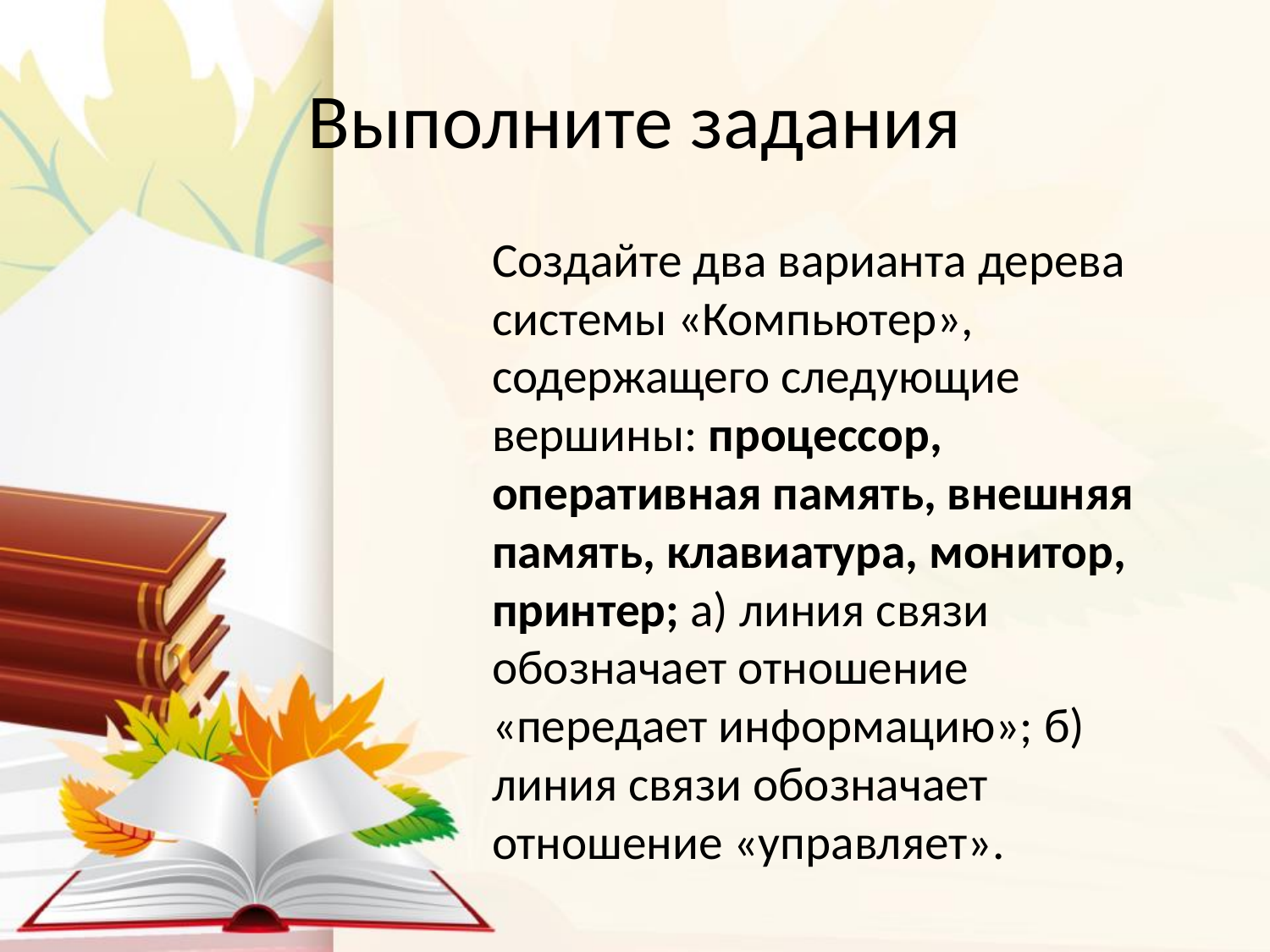

# Выполните задания
	Создайте два варианта дерева системы «Компьютер», содержащего следующие вершины: процессор, оперативная память, внешняя память, клавиатура, монитор, принтер; а) линия связи обозначает отношение «передает информацию»; б) линия связи обозначает отношение «управляет».